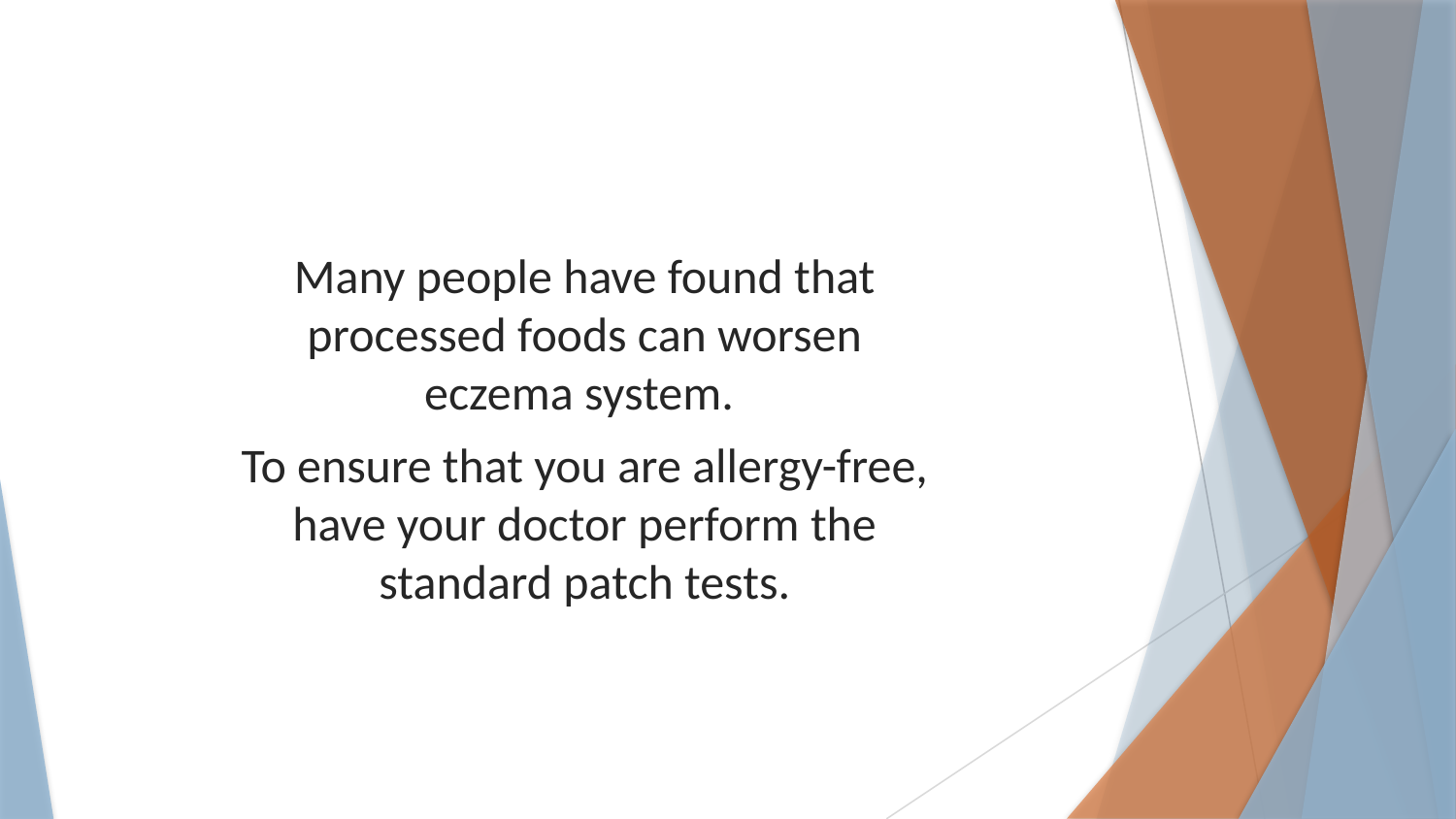

Many people have found that processed foods can worsen eczema system.
To ensure that you are allergy-free, have your doctor perform the standard patch tests.